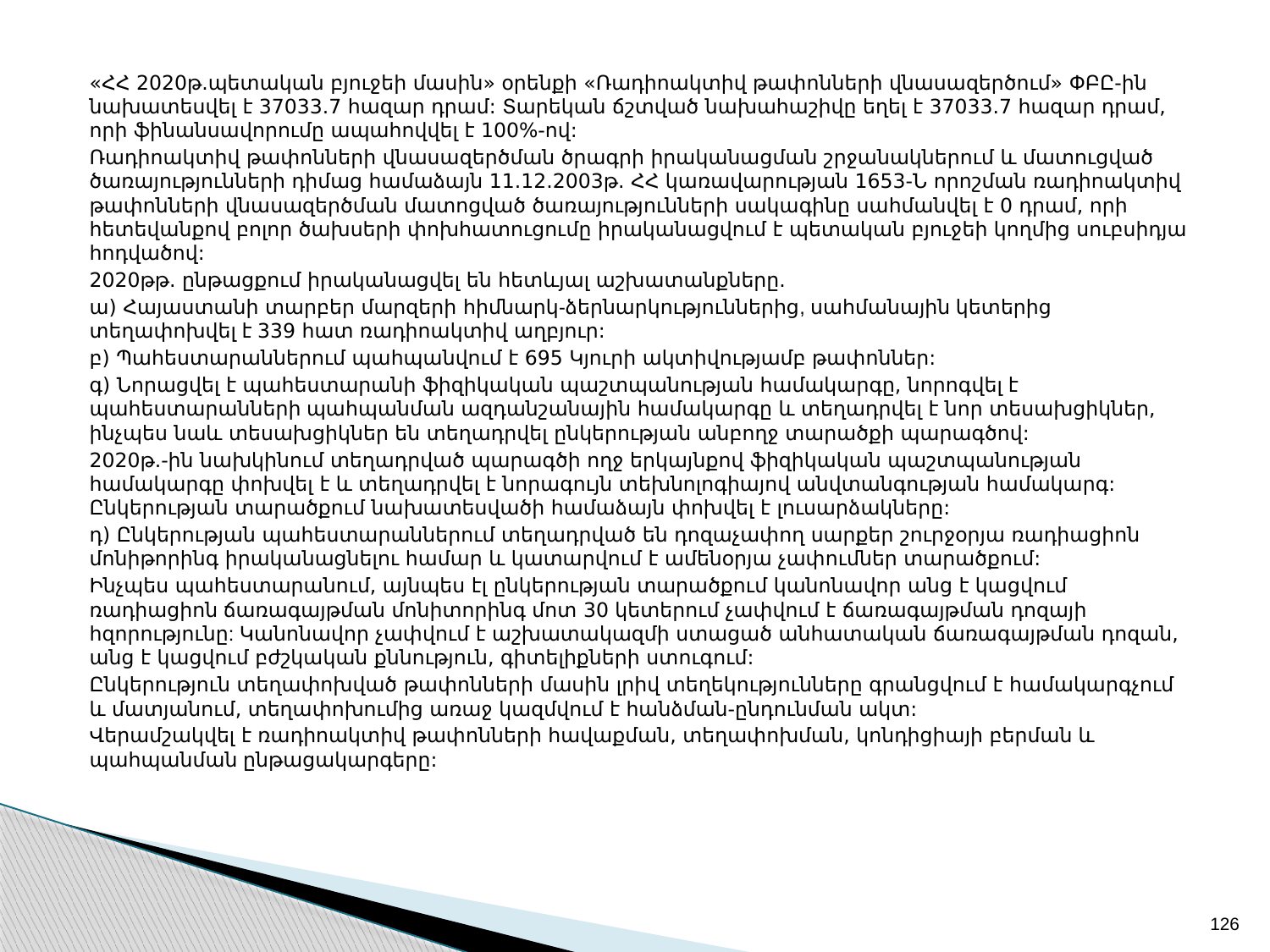

«ՀՀ 2020թ.պետական բյուջեի մասին» օրենքի «Ռադիոակտիվ թափոնների վնասազերծում» ՓԲԸ-ին նախատեսվել է 37033.7 հազար դրամ: Տարեկան ճշտված նախահաշիվը եղել է 37033.7 հազար դրամ, որի ֆինանսավորումը ապահովվել է 100%-ով:
Ռադիոակտիվ թափոնների վնասազերծման ծրագրի իրականացման շրջանակներում և մատուցված ծառայությունների դիմաց համաձայն 11.12.2003թ. ՀՀ կառավարության 1653-Ն որոշման ռադիոակտիվ թափոնների վնասազերծման մատոցված ծառայությունների սակագինը սահմանվել է 0 դրամ, որի հետեվանքով բոլոր ծախսերի փոխհատուցումը իրականացվում է պետական բյուջեի կողմից սուբսիդյա հոդվածով:
2020թթ. ընթացքում իրականացվել են հետևյալ աշխատանքները.
ա) Հայաստանի տարբեր մարզերի հիմնարկ-ձերնարկություններից, սահմանային կետերից տեղափոխվել է 339 հատ ռադիոակտիվ աղբյուր:
բ) Պահեստարաններում պահպանվում է 695 Կյուրի ակտիվությամբ թափոններ:
գ) Նորացվել է պահեստարանի ֆիզիկական պաշտպանության համակարգը, նորոգվել է պահեստարանների պահպանման ազդանշանային համակարգը և տեղադրվել է նոր տեսախցիկներ, ինչպես նաև տեսախցիկներ են տեղադրվել ընկերության անբողջ տարածքի պարագծով:
2020թ.-ին նախկինում տեղադրված պարագծի ողջ երկայնքով ֆիզիկական պաշտպանության համակարգը փոխվել է և տեղադրվել է նորագույն տեխնոլոգիայով անվտանգության համակարգ: Ընկերության տարածքում նախատեսվածի համաձայն փոխվել է լուսարձակները:
դ) Ընկերության պահեստարաններում տեղադրված են դոզաչափող սարքեր շուրջօրյա ռադիացիոն մոնիթորինգ իրականացնելու համար և կատարվում է ամենօրյա չափումներ տարածքում:
Ինչպես պահեստարանում, այնպես էլ ընկերության տարածքում կանոնավոր անց է կացվում ռադիացիոն ճառագայթման մոնիտորինգ մոտ 30 կետերում չափվում է ճառագայթման դոզայի հզորությունը: Կանոնավոր չափվում է աշխատակազմի ստացած անհատական ճառագայթման դոզան, անց է կացվում բժշկական քննություն, գիտելիքների ստուգում:
Ընկերություն տեղափոխված թափոնների մասին լրիվ տեղեկությունները գրանցվում է համակարգչում և մատյանում, տեղափոխումից առաջ կազմվում է հանձման-ընդունման ակտ:
Վերամշակվել է ռադիոակտիվ թափոնների հավաքման, տեղափոխման, կոնդիցիայի բերման և պահպանման ընթացակարգերը:
126